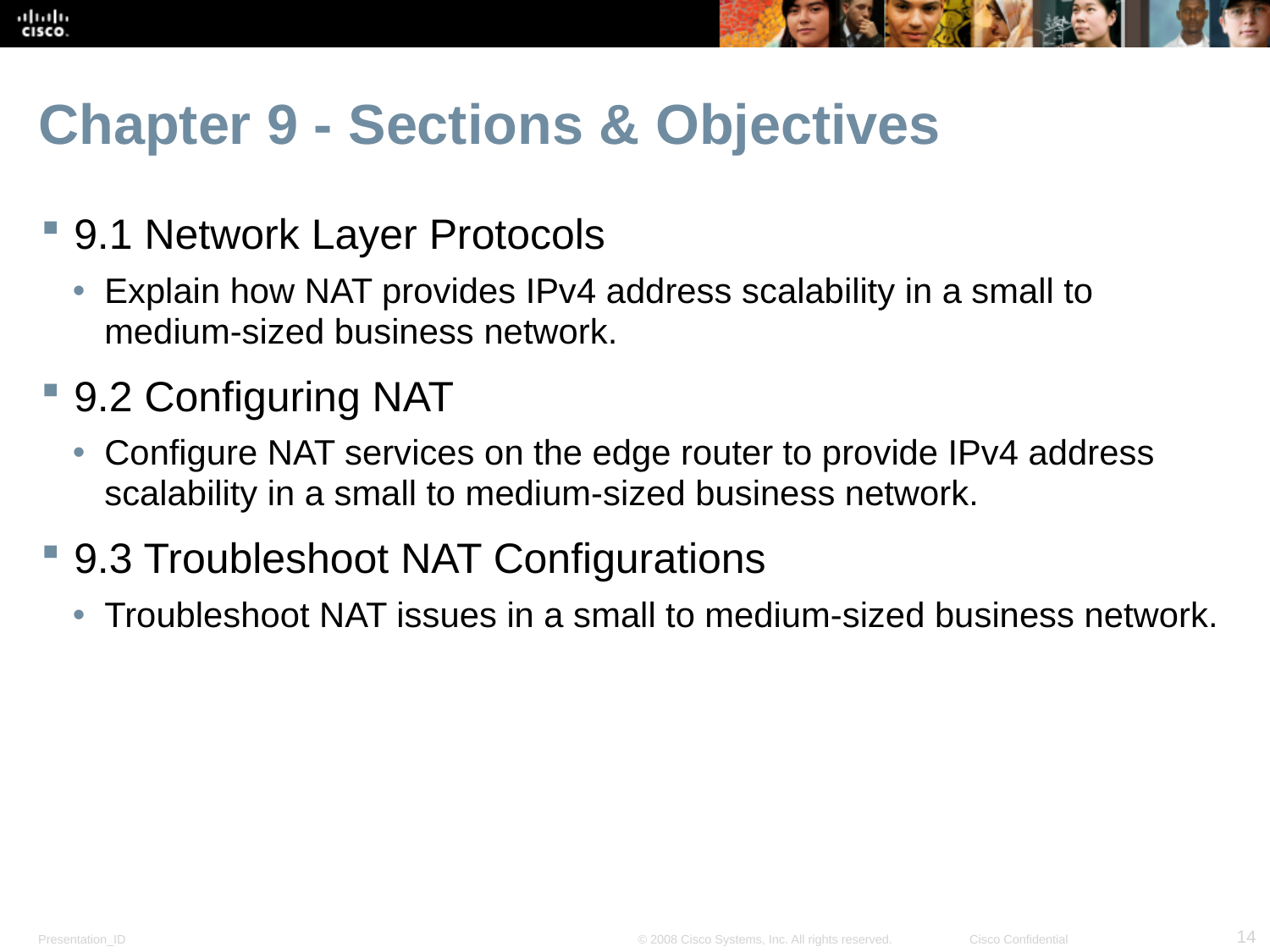

# Chapter 9 - Sections & Objectives
9.1 Network Layer Protocols
Explain how NAT provides IPv4 address scalability in a small to medium-sized business network.
9.2 Configuring NAT
Configure NAT services on the edge router to provide IPv4 address scalability in a small to medium-sized business network.
9.3 Troubleshoot NAT Configurations
Troubleshoot NAT issues in a small to medium-sized business network.